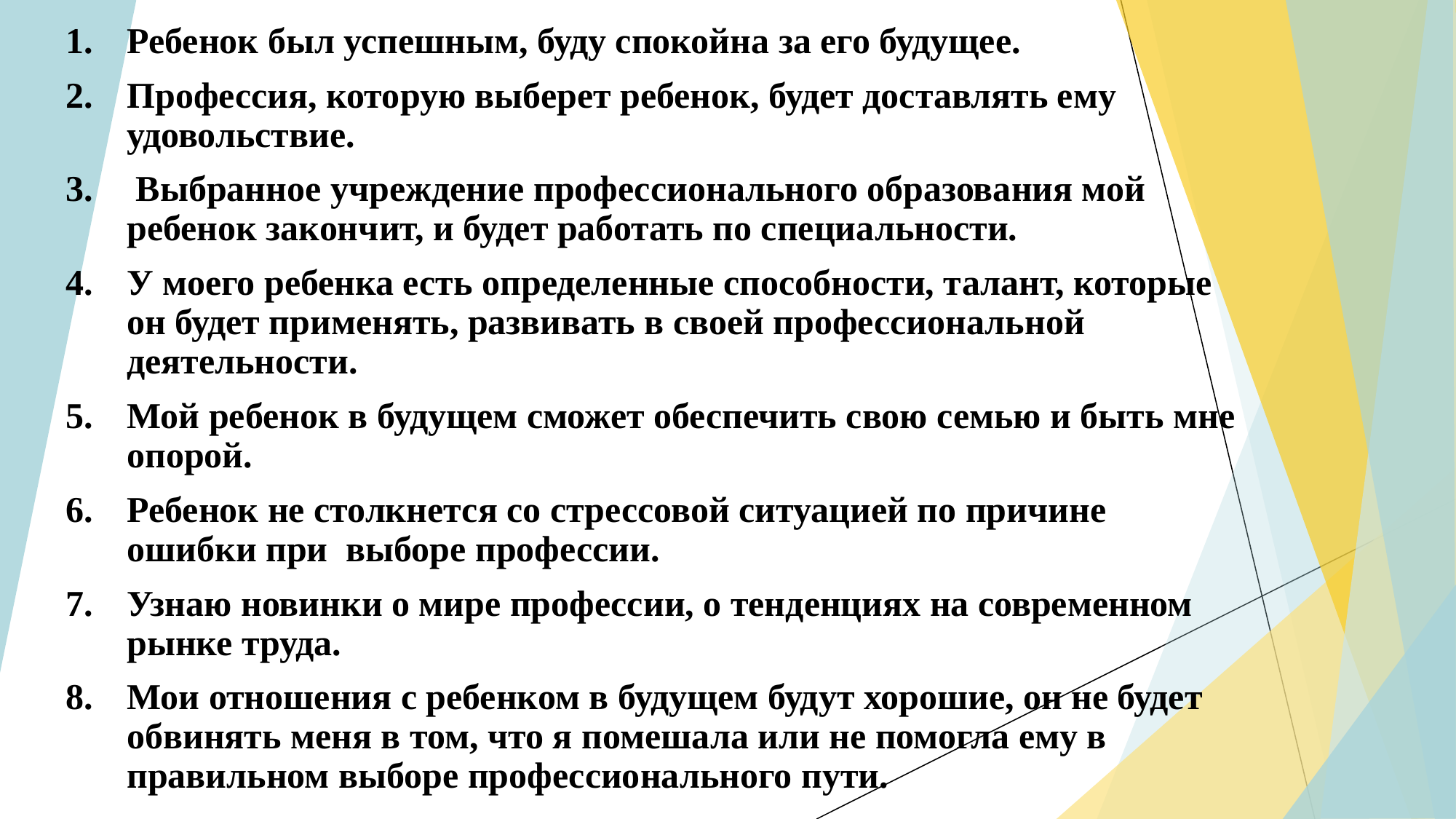

Ребенок был успешным, буду спокойна за его будущее.
Профессия, которую выберет ребенок, будет доставлять ему удовольствие.
 Выбранное учреждение профессионального образования мой ребенок закончит, и будет работать по специальности.
У моего ребенка есть определенные способности, талант, которые он будет применять, развивать в своей профессиональной деятельности.
Мой ребенок в будущем сможет обеспечить свою семью и быть мне опорой.
Ребенок не столкнется со стрессовой ситуацией по причине  ошибки при  выборе профессии.
Узнаю новинки о мире профессии, о тенденциях на современном рынке труда.
Мои отношения с ребенком в будущем будут хорошие, он не будет обвинять меня в том, что я помешала или не помогла ему в правильном выборе профессионального пути.